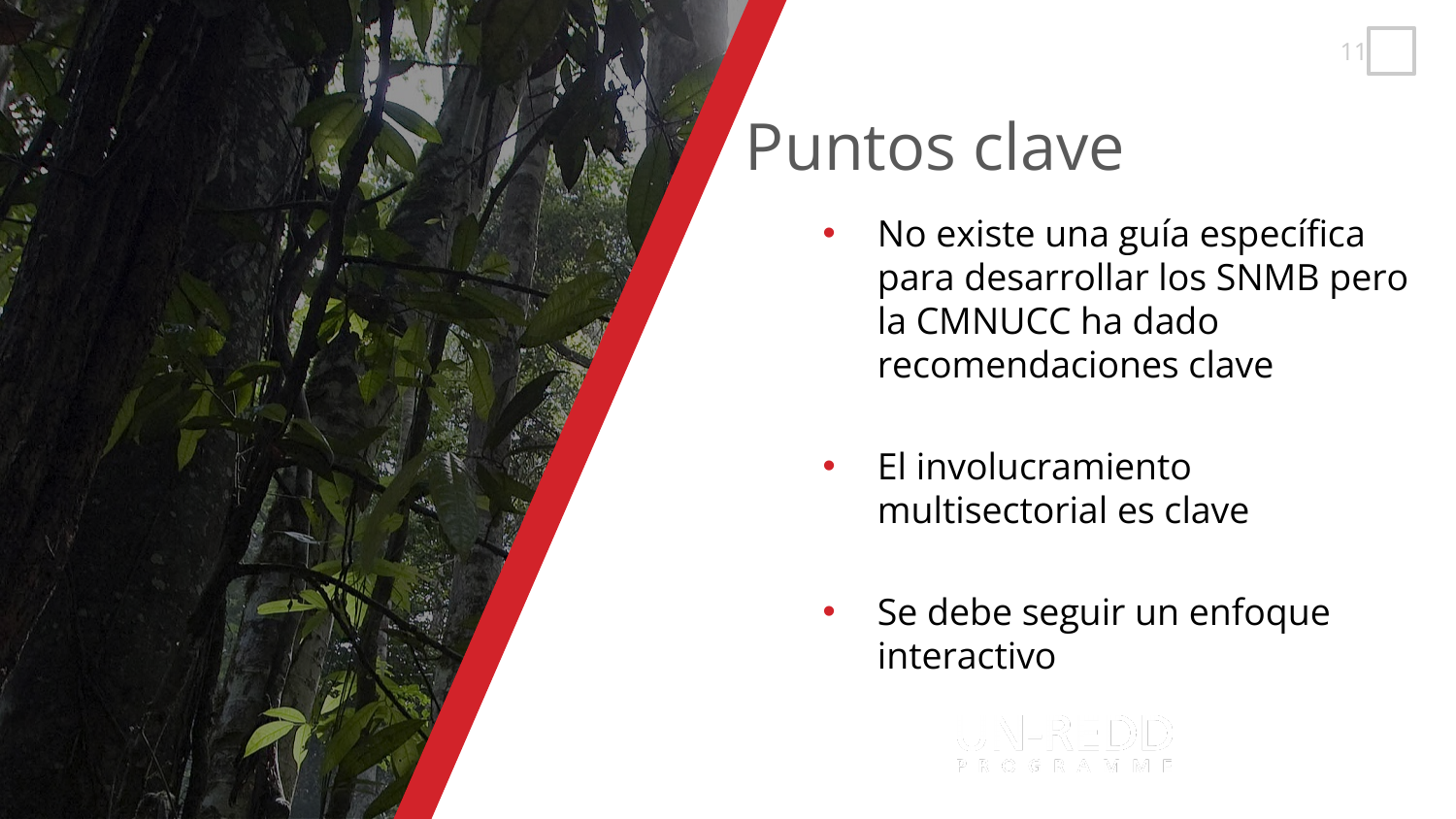

No existe una guía específica para desarrollar los SNMB pero la CMNUCC ha dado recomendaciones clave

El involucramiento multisectorial es clave

Se debe seguir un enfoque interactivo